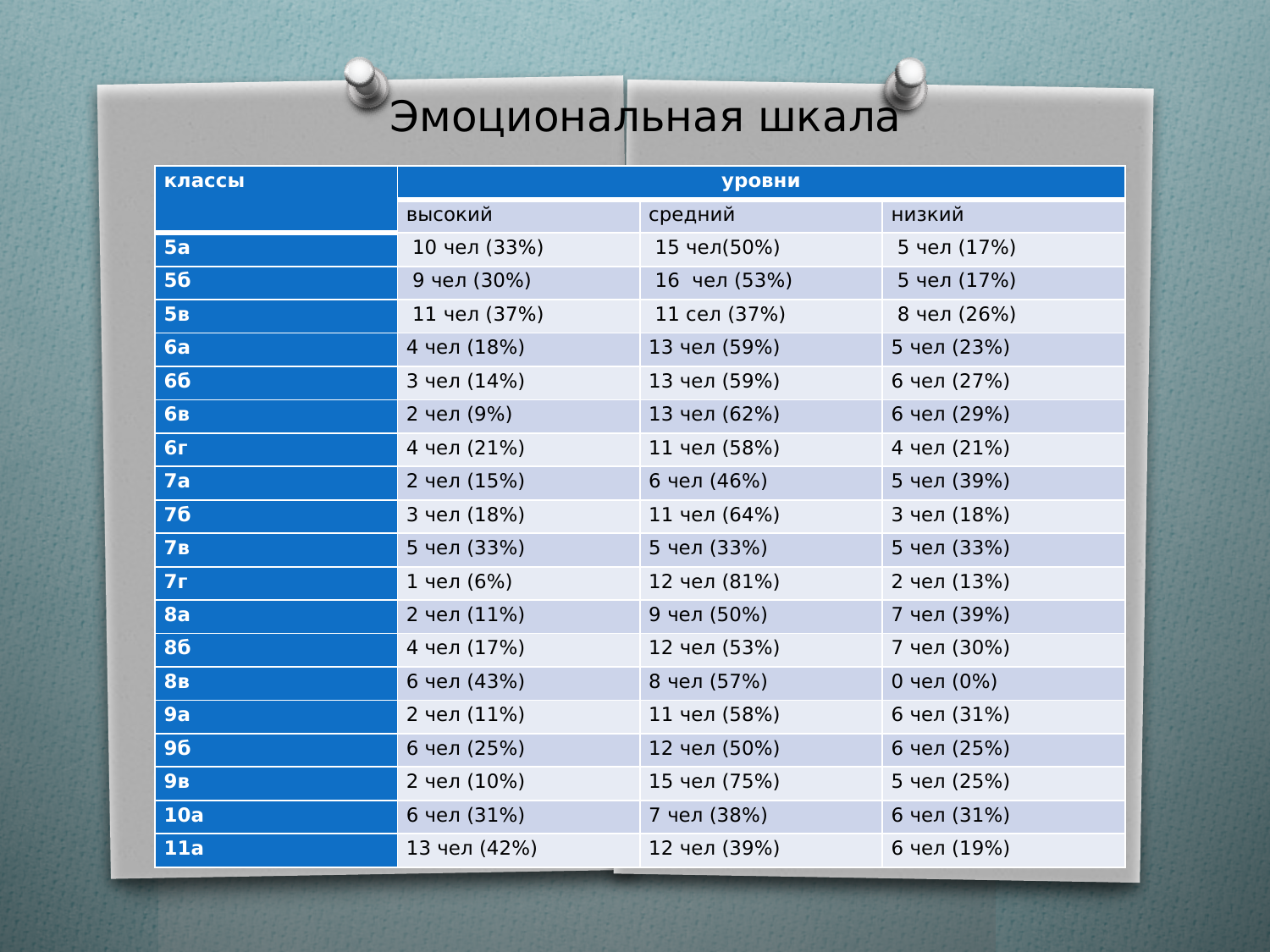

# Эмоциональная шкала

| классы | уровни |  |  |
| --- | --- | --- | --- |
|  | высокий | средний | низкий |
| 5а | 10 чел (33%) | 15 чел(50%) | 5 чел (17%) |
| 5б | 9 чел (30%) | 16 чел (53%) | 5 чел (17%) |
| 5в | 11 чел (37%) | 11 сел (37%) | 8 чел (26%) |
| 6а | 4 чел (18%) | 13 чел (59%) | 5 чел (23%) |
| 6б | 3 чел (14%) | 13 чел (59%) | 6 чел (27%) |
| 6в | 2 чел (9%) | 13 чел (62%) | 6 чел (29%) |
| 6г | 4 чел (21%) | 11 чел (58%) | 4 чел (21%) |
| 7а | 2 чел (15%) | 6 чел (46%) | 5 чел (39%) |
| 7б | 3 чел (18%) | 11 чел (64%) | 3 чел (18%) |
| 7в | 5 чел (33%) | 5 чел (33%) | 5 чел (33%) |
| 7г | 1 чел (6%) | 12 чел (81%) | 2 чел (13%) |
| 8а | 2 чел (11%) | 9 чел (50%) | 7 чел (39%) |
| 8б | 4 чел (17%) | 12 чел (53%) | 7 чел (30%) |
| 8в | 6 чел (43%) | 8 чел (57%) | 0 чел (0%) |
| 9а | 2 чел (11%) | 11 чел (58%) | 6 чел (31%) |
| 9б | 6 чел (25%) | 12 чел (50%) | 6 чел (25%) |
| 9в | 2 чел (10%) | 15 чел (75%) | 5 чел (25%) |
| 10а | 6 чел (31%) | 7 чел (38%) | 6 чел (31%) |
| 11а | 13 чел (42%) | 12 чел (39%) | 6 чел (19%) |